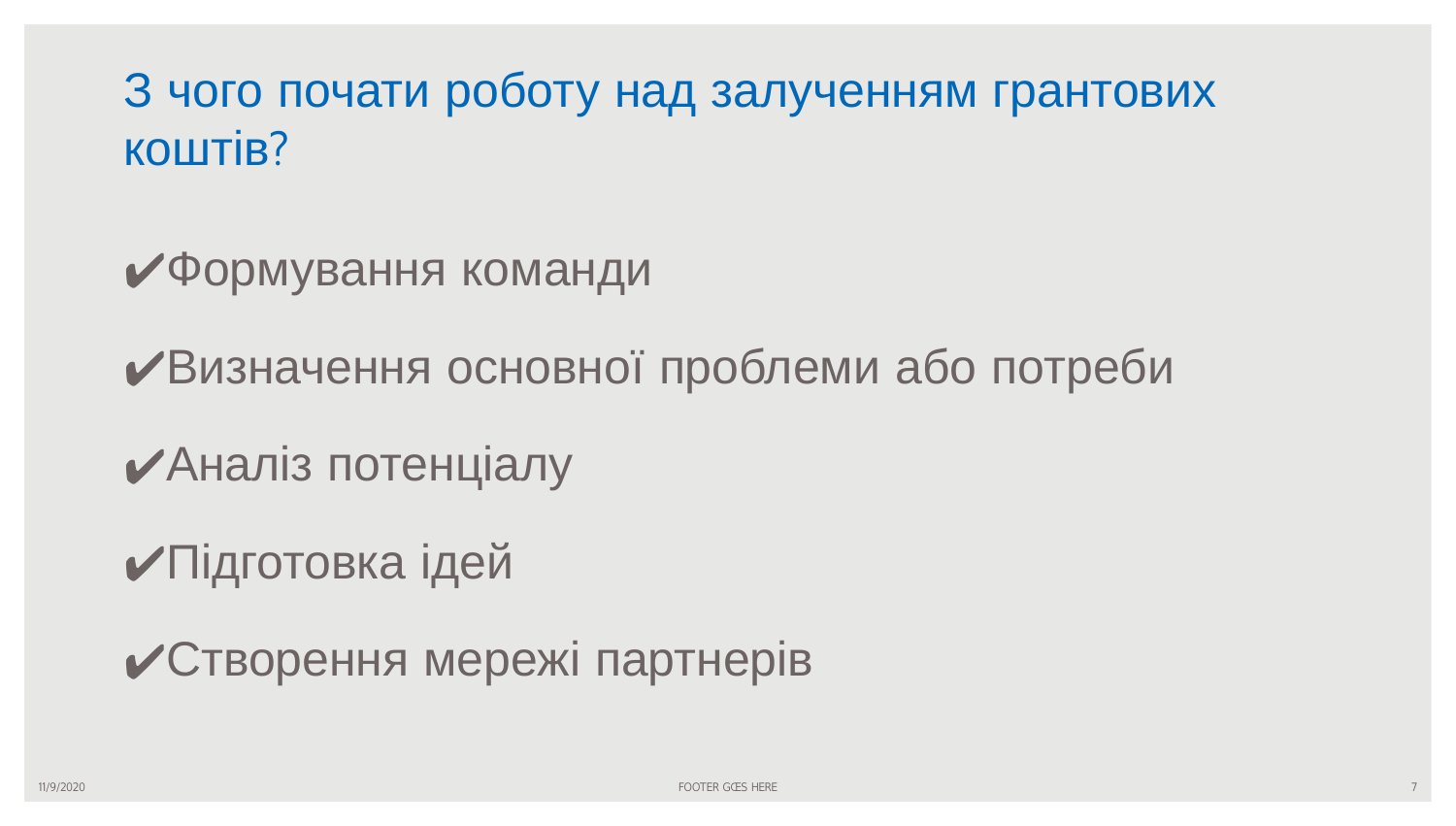

# З чого почати роботу над залученням грантових коштів?
Формування команди
Визначення основної проблеми або потреби
Аналіз потенціалу
Підготовка ідей
Створення мережі партнерів

11/9/2020
FOOTER GOES HERE
7